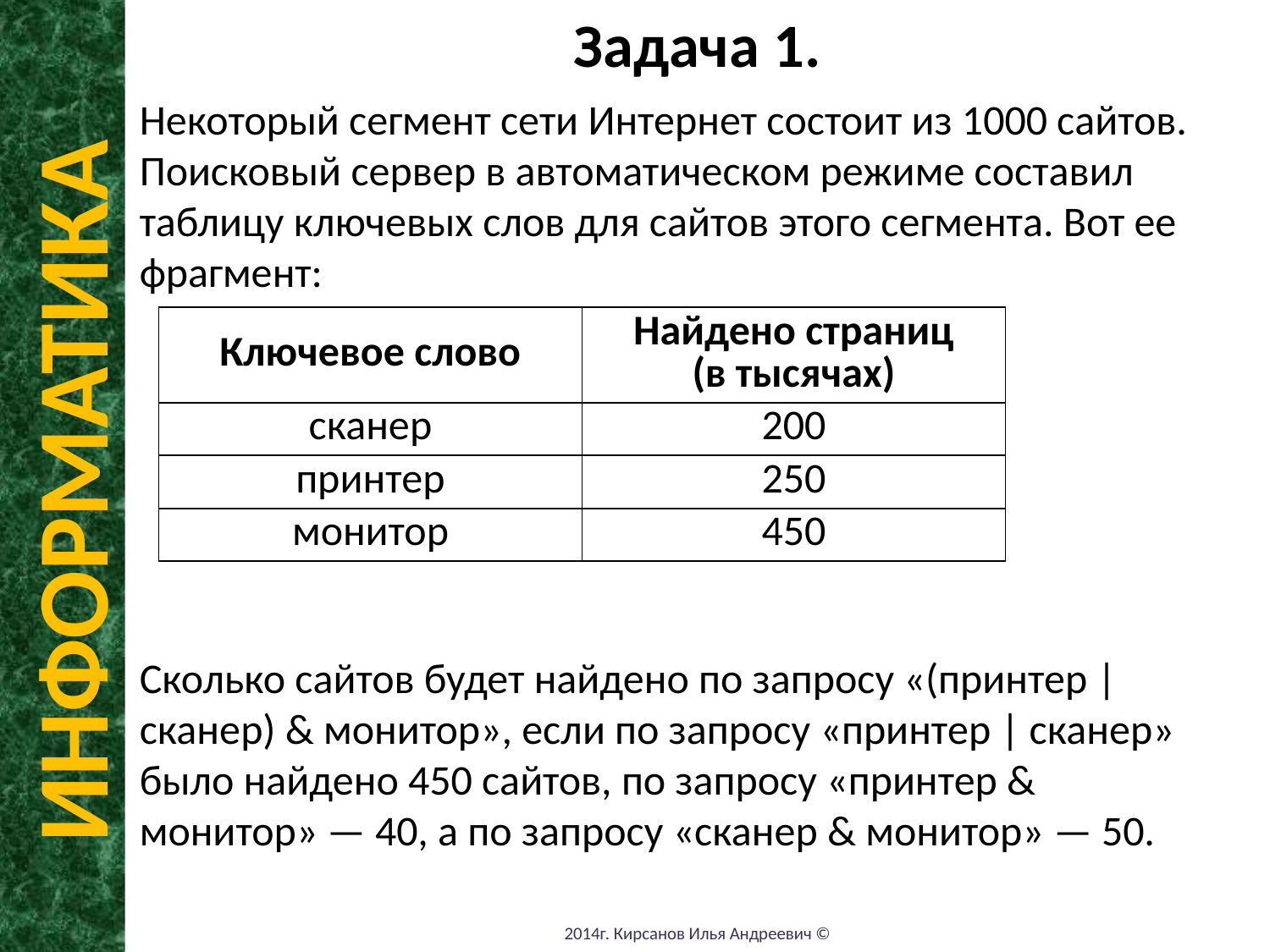

Задача 1.

Некоторый сегмент сети Интернет состоит из 1000 сайтов. Поисковый сервер в автоматическом режиме составил таблицу ключевых слов для сайтов этого сегмента. Вот ее фрагмент:

Сколько сайтов будет найдено по запросу «(принтер | сканер) & монитор», если по запросу «принтер | сканер» было найдено 450 сайтов, по запросу «принтер & монитор» — 40, а по запросу «сканер & монитор» — 50.

| Ключевое слово | Найдено страниц (в тысячах) |
| --- | --- |
| сканер | 200 |
| принтер | 250 |
| монитор | 450 |
ИНФОРМАТИКА
2014г. Кирсанов Илья Андреевич ©